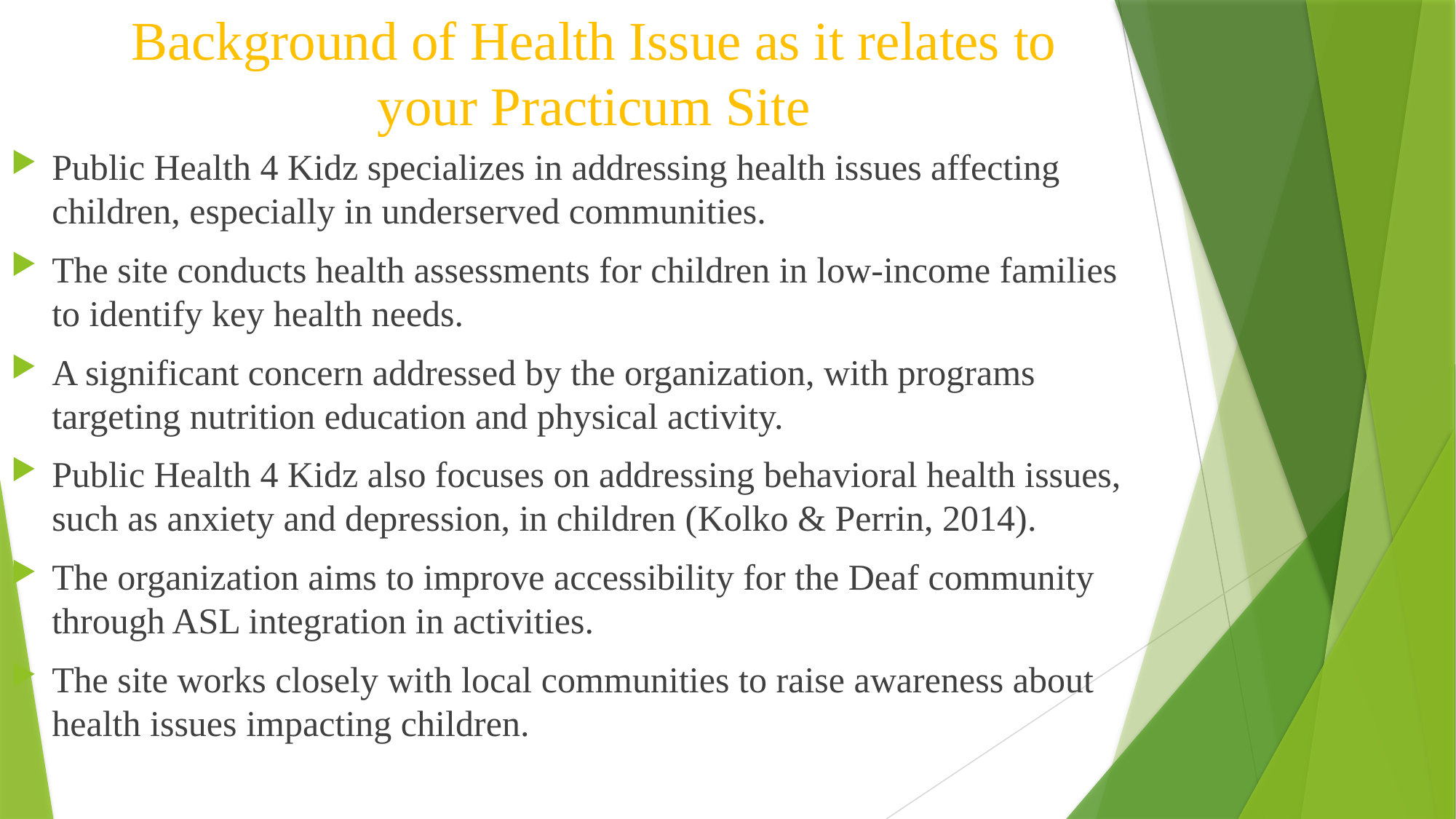

# Background of Health Issue as it relates to your Practicum Site
Public Health 4 Kidz specializes in addressing health issues affecting children, especially in underserved communities.
The site conducts health assessments for children in low-income families to identify key health needs.
A significant concern addressed by the organization, with programs targeting nutrition education and physical activity.
Public Health 4 Kidz also focuses on addressing behavioral health issues, such as anxiety and depression, in children (Kolko & Perrin, 2014).
The organization aims to improve accessibility for the Deaf community through ASL integration in activities.
The site works closely with local communities to raise awareness about health issues impacting children.